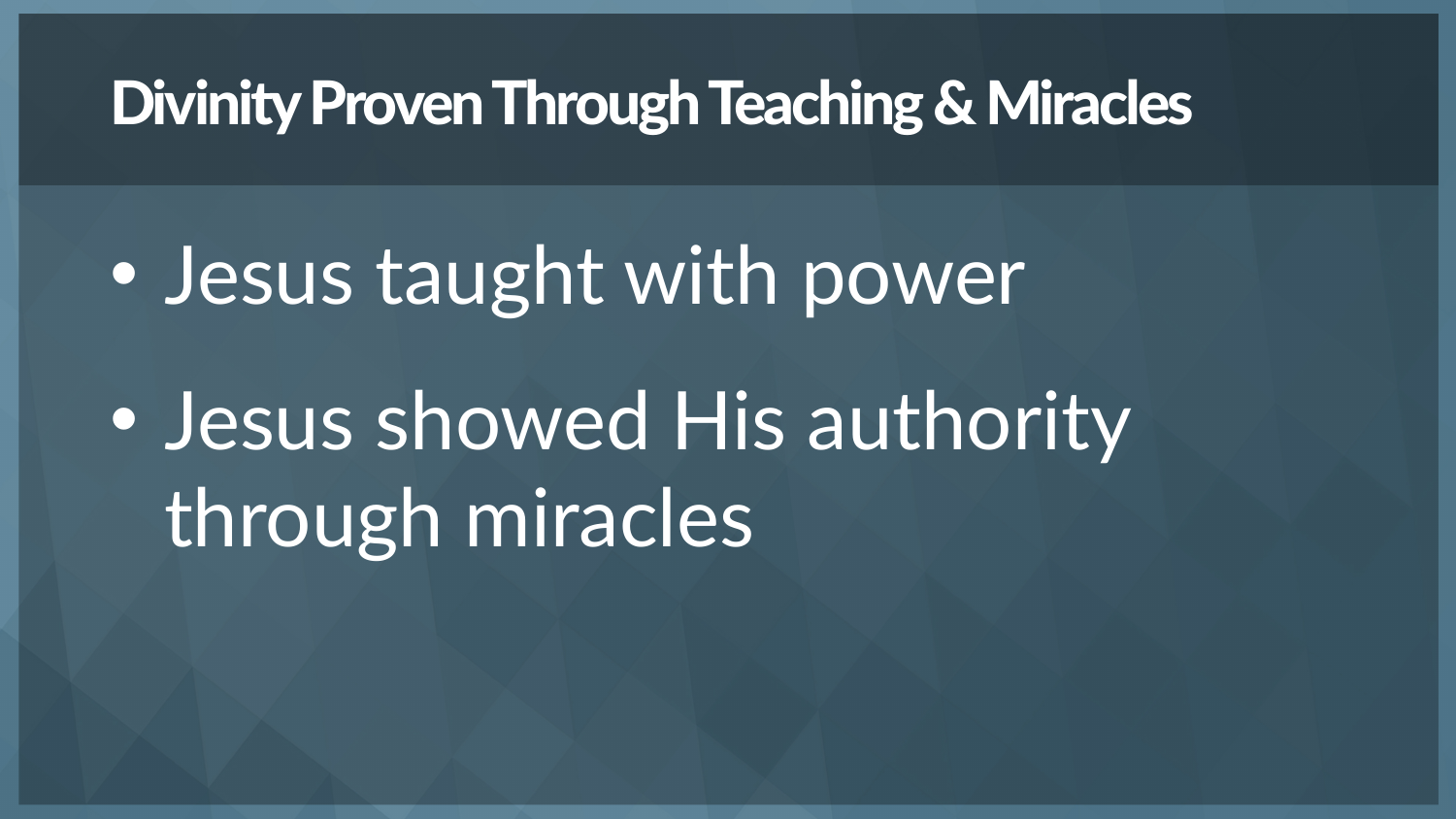

# Divinity Proven Through Teaching & Miracles
Jesus taught with power
Jesus showed His authority through miracles